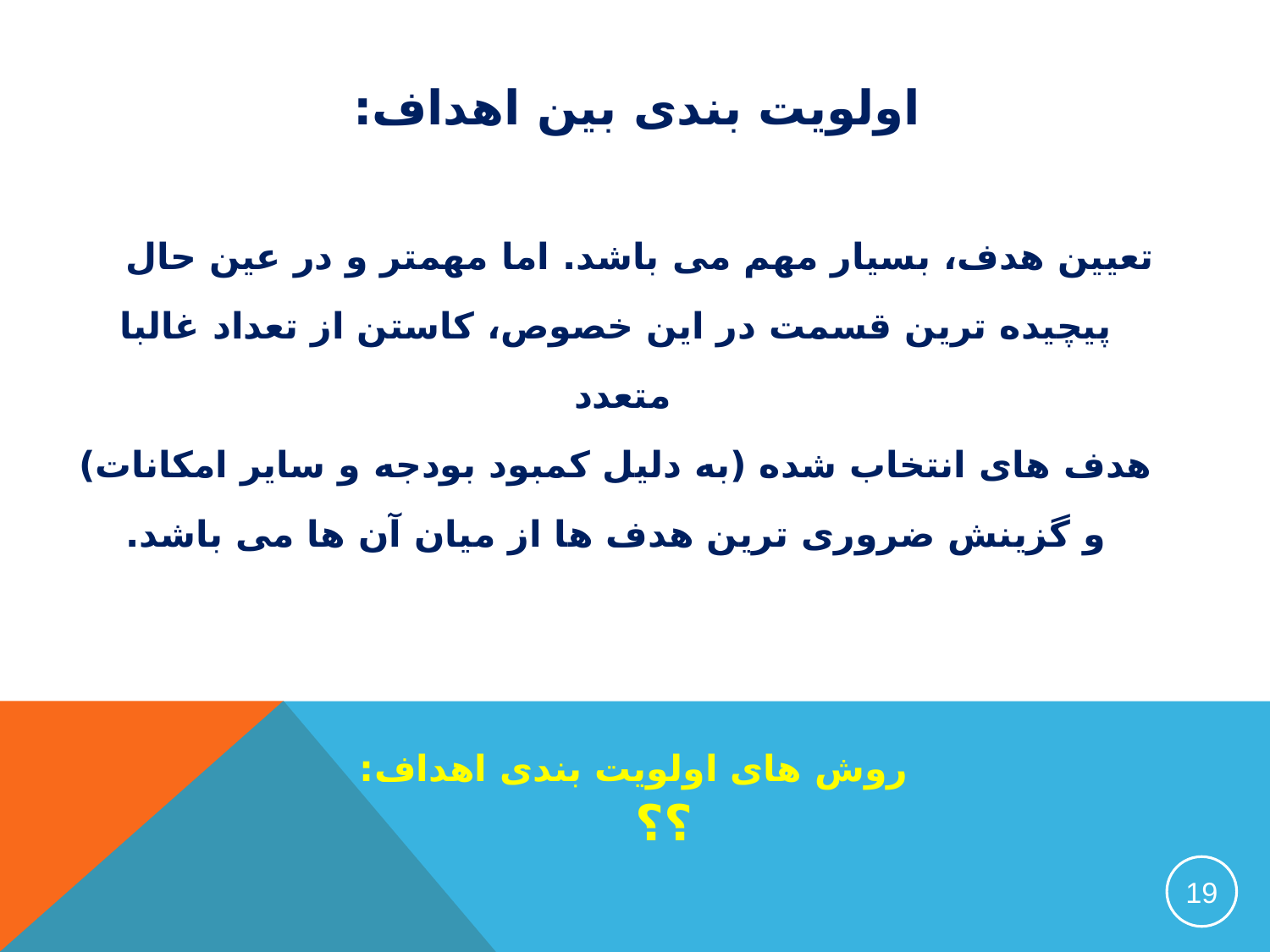

# اولویت بندی بین اهداف:
	تعیین هدف، بسیار مهم می باشد. اما مهمتر و در عین حال
پیچیده ترین قسمت در این خصوص، کاستن از تعداد غالبا متعدد
هدف های انتخاب شده (به دلیل کمبود بودجه و سایر امکانات) و گزینش ضروری ترین هدف ها از میان آن ها می باشد.

روش های اولویت بندی اهداف:
	؟؟

19